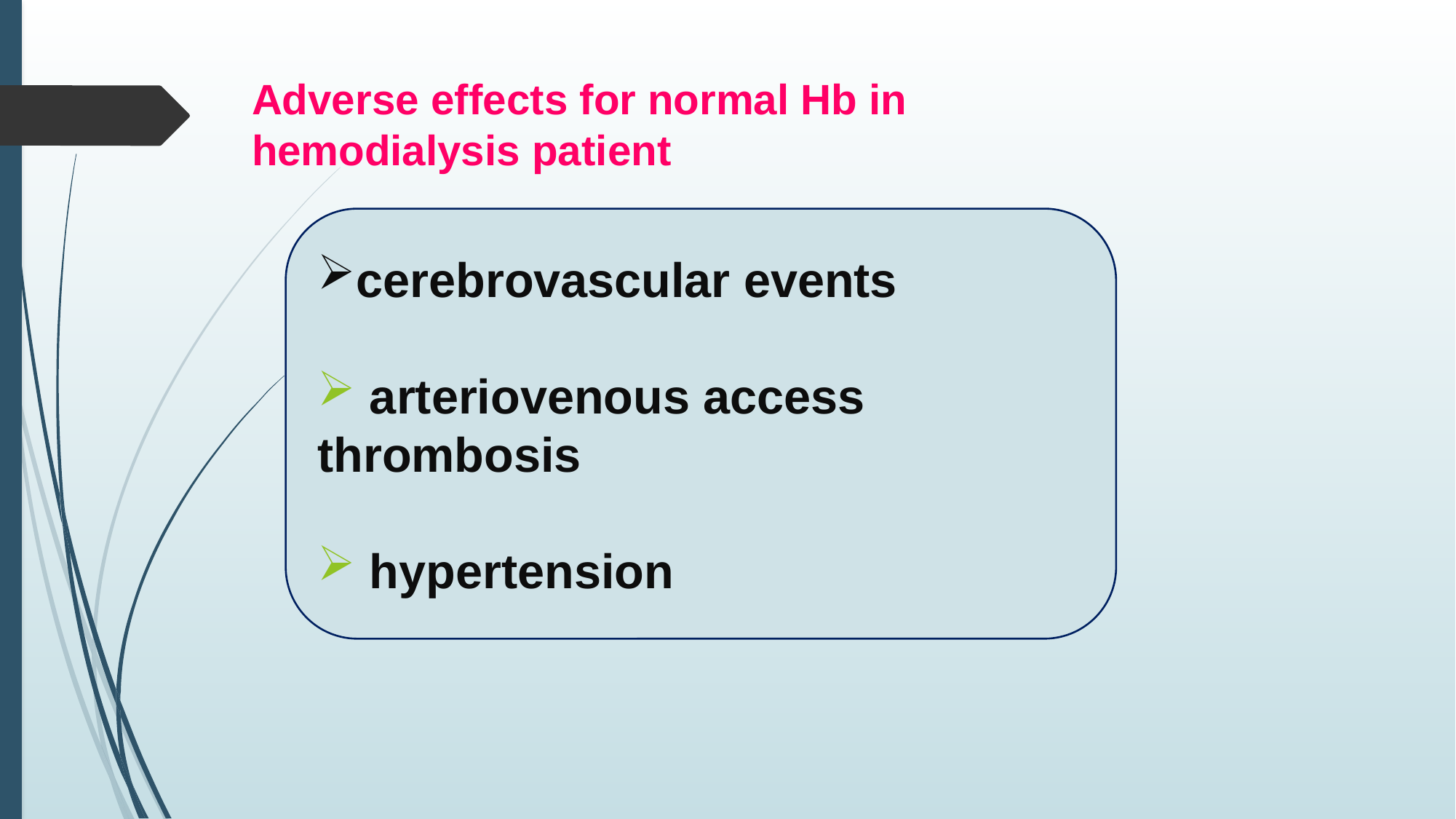

# Adverse effects for normal Hb in hemodialysis patient

cerebrovascular events

 arteriovenous access thrombosis

 hypertension